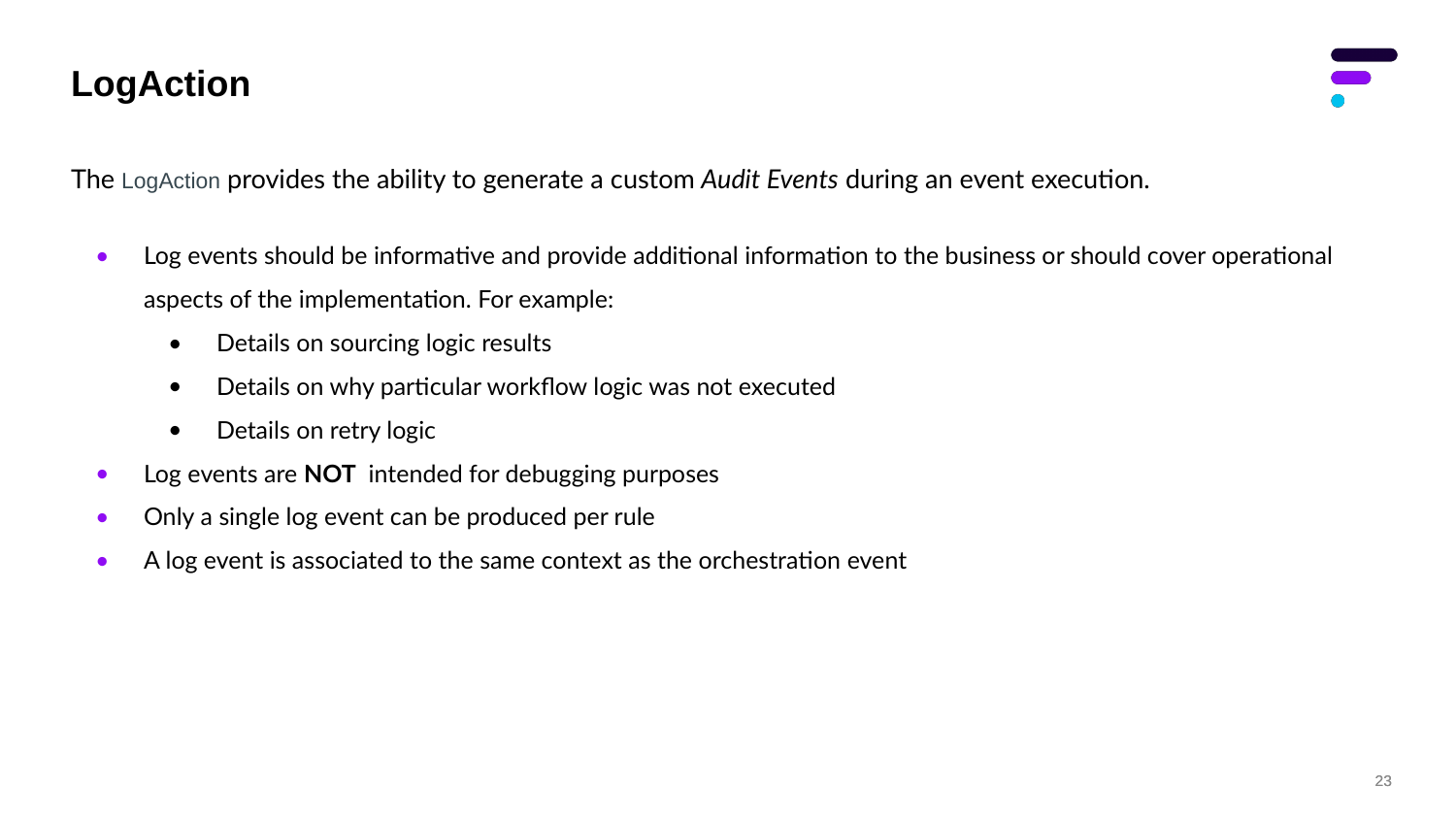

# LogAction
The LogAction provides the ability to generate a custom Audit Events during an event execution.
Log events should be informative and provide additional information to the business or should cover operational aspects of the implementation. For example:
Details on sourcing logic results
Details on why particular workflow logic was not executed
Details on retry logic
Log events are NOT  intended for debugging purposes
Only a single log event can be produced per rule
A log event is associated to the same context as the orchestration event